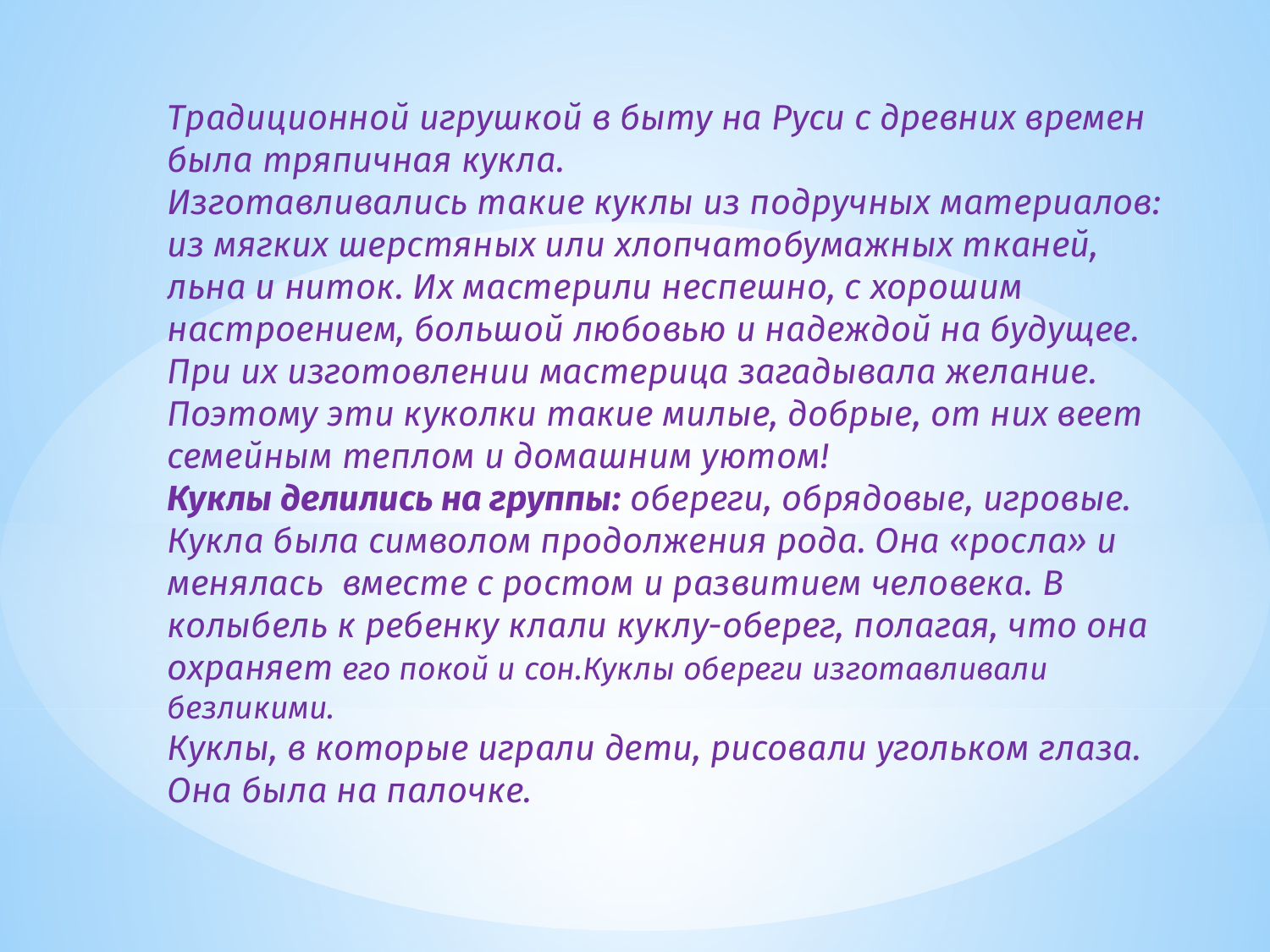

Традиционной игрушкой в быту на Руси с древних времен была тряпичная кукла.
Изготавливались такие куклы из подручных материалов: из мягких шерстяных или хлопчатобумажных тканей, льна и ниток. Их мастерили неспешно, с хорошим настроением, большой любовью и надеждой на будущее. При их изготовлении мастерица загадывала желание.
Поэтому эти куколки такие милые, добрые, от них веет семейным теплом и домашним уютом!
Куклы делились на группы: обереги, обрядовые, игровые.
Кукла была символом продолжения рода. Она «росла» и менялась  вместе с ростом и развитием человека. В колыбель к ребенку клали куклу-оберег, полагая, что она охраняет его покой и сон.Куклы обереги изготавливали безликими.
Куклы, в которые играли дети, рисовали угольком глаза. Она была на палочке.